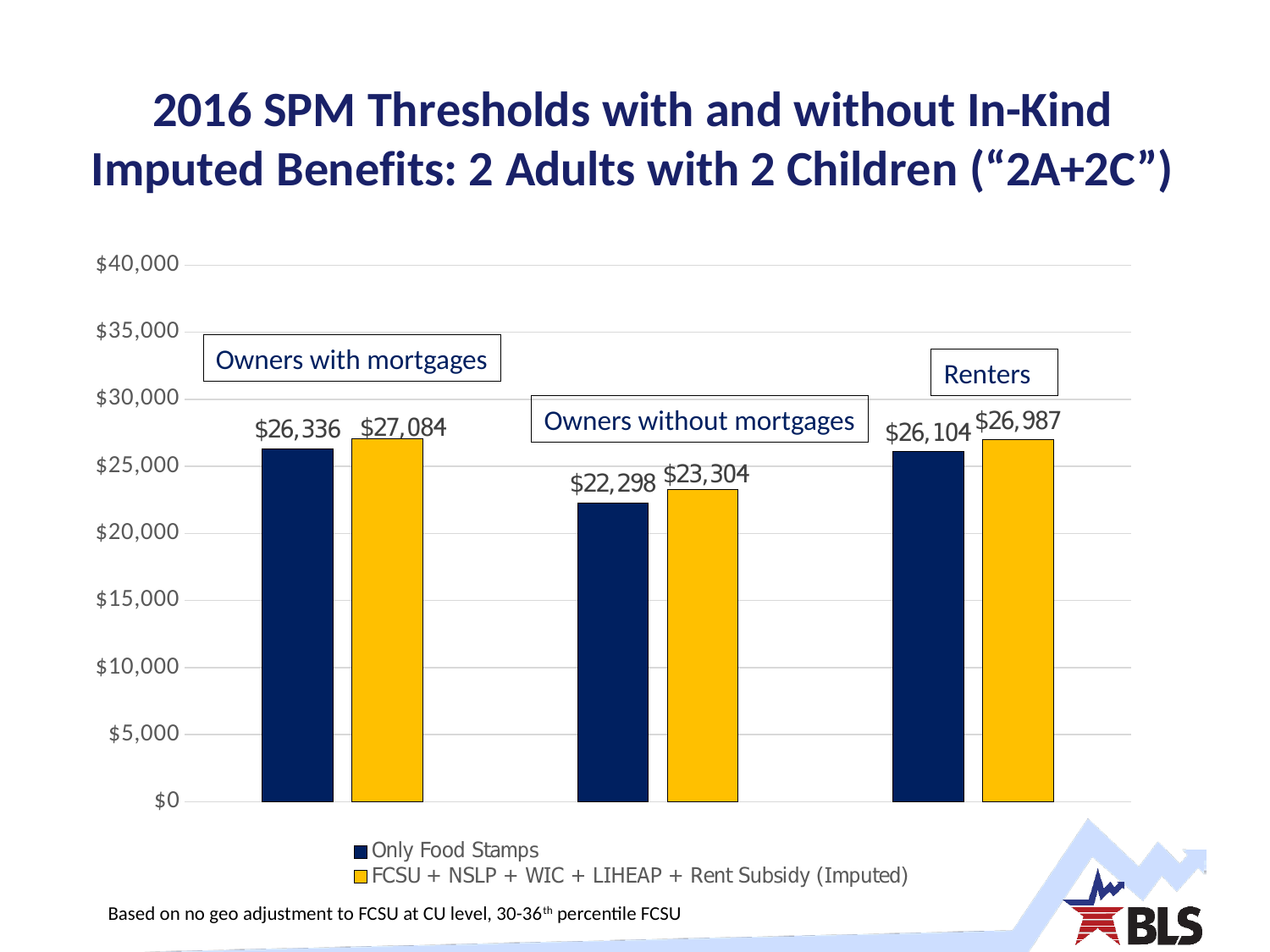

# 2016 SPM Thresholds with and without In-Kind Imputed Benefits: 2 Adults with 2 Children (“2A+2C”)

### Chart

| Category | Only Food Stamps | FCSU + NSLP + WIC + LIHEAP + Rent Subsidy (Imputed) |
|---|---|---|
| Owners with Mortgages | 26336.0 | 27084.0 |
| Owners without Mortgages | 22298.0 | 23304.0 |
| Renters | 26104.0 | 26987.0 |
Owners with mortgages
Renters
Owners without mortgages
25  — U.S. BUREAU OF LABOR STATISTICS • bls.gov
Based on no geo adjustment to FCSU at CU level, 30-36th percentile FCSU